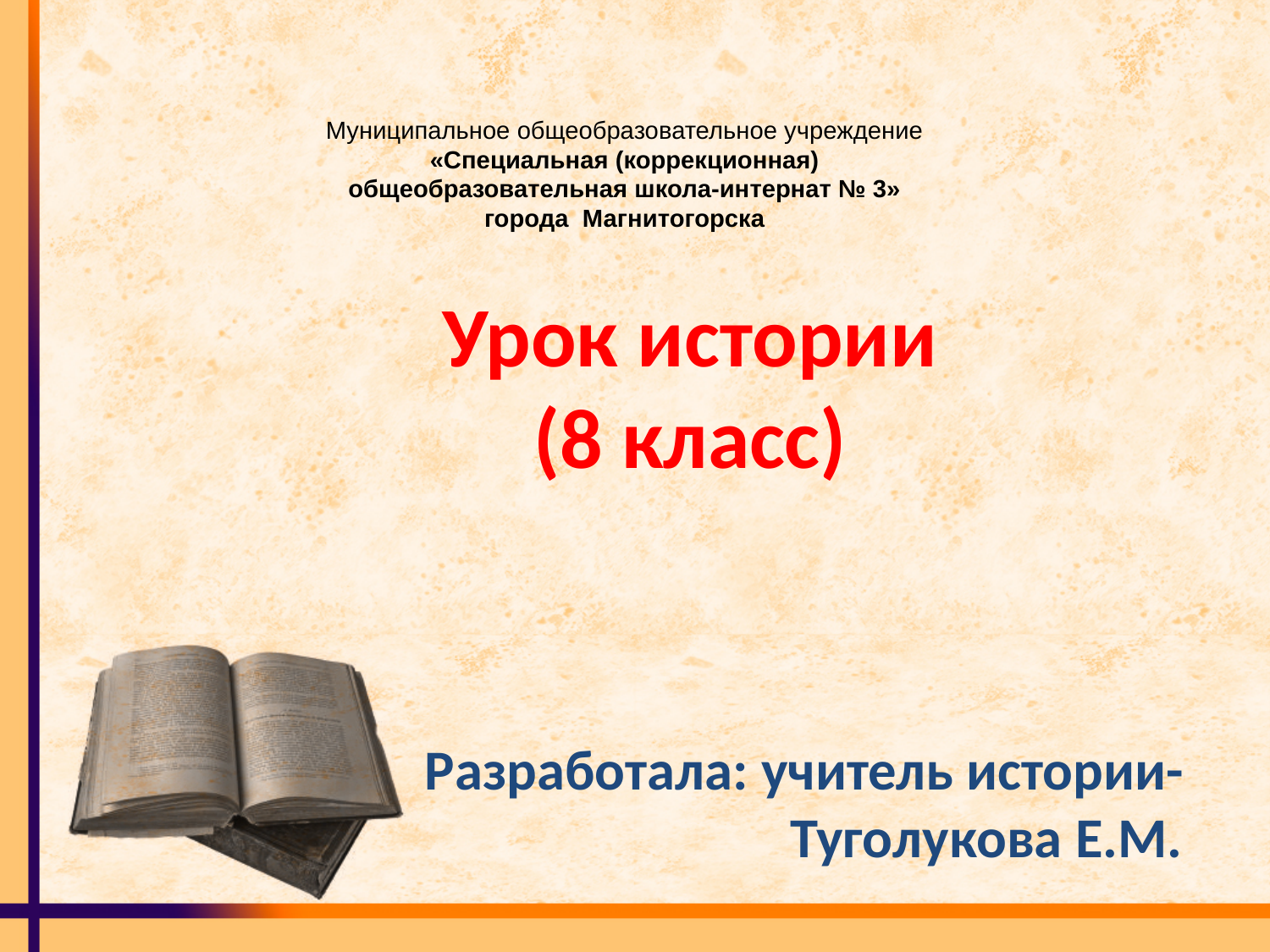

# Муниципальное общеобразовательное учреждение «Специальная (коррекционная) общеобразовательная школа-интернат № 3» города  Магнитогорска
Урок истории
(8 класс)

Разработала: учитель истории-Туголукова Е.М.